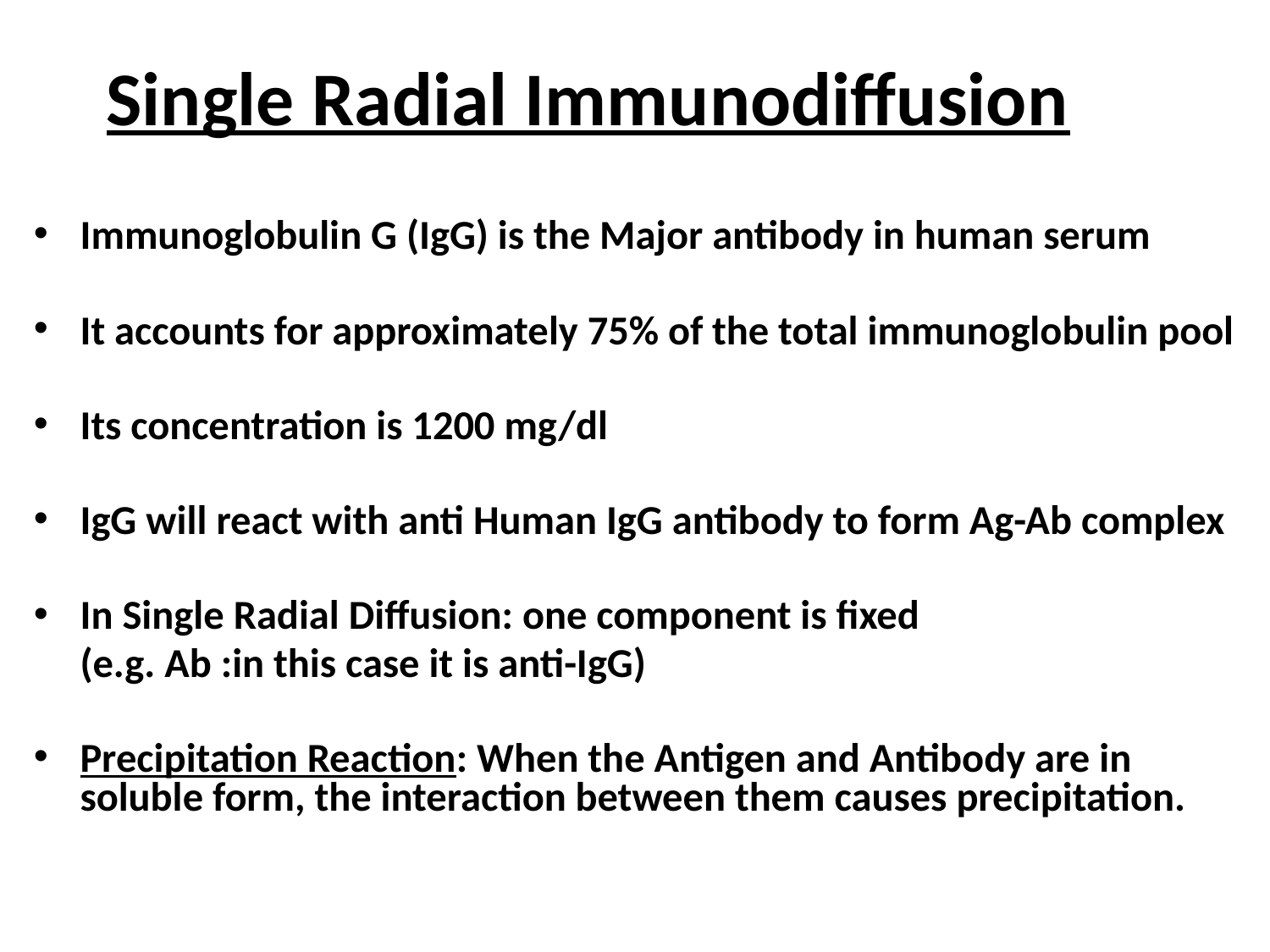

# Single Radial Immunodiffusion
Immunoglobulin G (IgG) is the Major antibody in human serum

It accounts for approximately 75% of the total immunoglobulin pool

Its concentration is 1200 mg/dl

IgG will react with anti Human IgG antibody to form Ag-Ab complex

In Single Radial Diffusion: one component is fixed
	(e.g. Ab :in this case it is anti-IgG)

Precipitation Reaction: When the Antigen and Antibody are in soluble form, the interaction between them causes precipitation.